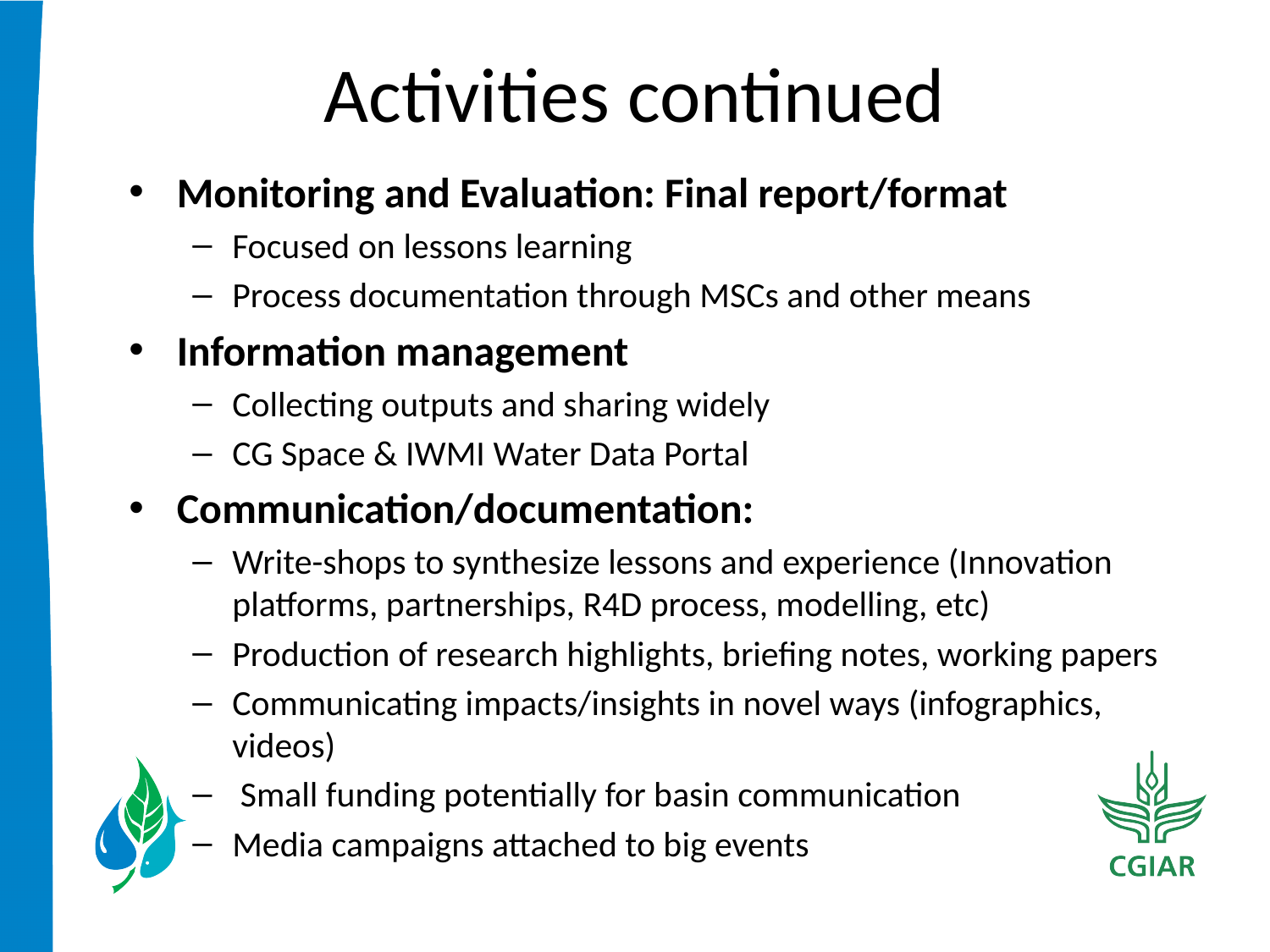

# Activities continued
Monitoring and Evaluation: Final report/format
Focused on lessons learning
Process documentation through MSCs and other means
Information management
Collecting outputs and sharing widely
CG Space & IWMI Water Data Portal
Communication/documentation:
Write-shops to synthesize lessons and experience (Innovation platforms, partnerships, R4D process, modelling, etc)
Production of research highlights, briefing notes, working papers
Communicating impacts/insights in novel ways (infographics, videos)
 Small funding potentially for basin communication
Media campaigns attached to big events